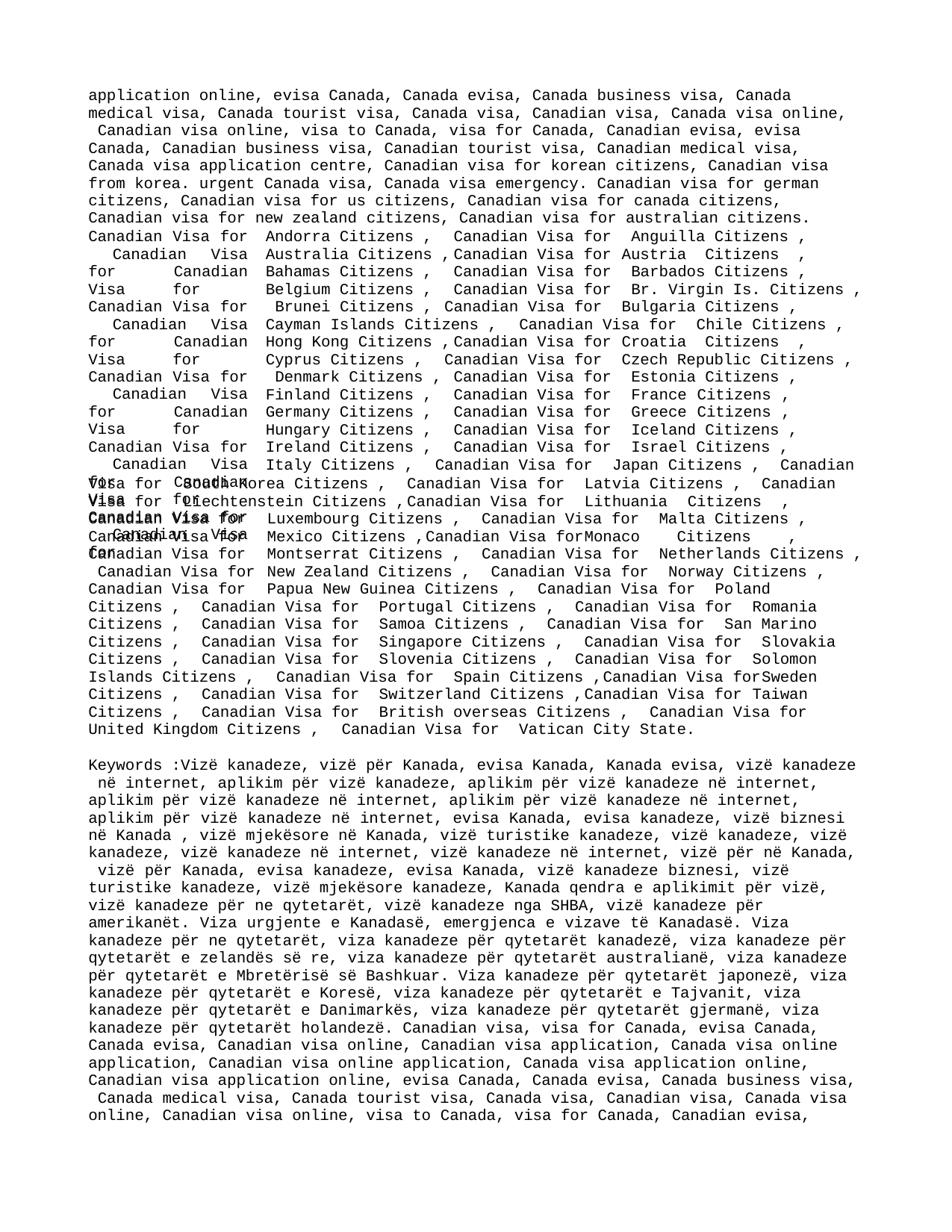

application online, evisa Canada, Canada evisa, Canada business visa, Canada  medical visa, Canada tourist visa, Canada visa, Canadian visa, Canada visa online,  Canadian visa online, visa to Canada, visa for Canada, Canadian evisa, evisa  Canada, Canadian business visa, Canadian tourist visa, Canadian medical visa,  Canada visa application centre, Canadian visa for korean citizens, Canadian visa  from korea. urgent Canada visa, Canada visa emergency. Canadian visa for german  citizens, Canadian visa for us citizens, Canadian visa for canada citizens,  Canadian visa for new zealand citizens, Canadian visa for australian citizens.
Canadian Visa for  Canadian Visa for  Canadian Visa for  Canadian Visa for  Canadian Visa for  Canadian Visa for  Canadian Visa for  Canadian Visa for  Canadian Visa for  Canadian Visa for  Canadian Visa for  Canadian Visa for  Canadian Visa for  Canadian Visa for
Andorra Citizens ,		Canadian Visa for		Anguilla Citizens ,  Australia Citizens ,	Canadian Visa for	Austria Citizens ,  Bahamas Citizens ,		Canadian Visa for		Barbados Citizens ,  Belgium Citizens ,		Canadian Visa for		Br. Virgin Is. Citizens ,  Brunei Citizens ,	Canadian Visa for	Bulgaria Citizens ,
Cayman Islands Citizens ,	Canadian Visa for	Chile Citizens ,
Hong Kong Citizens ,	Canadian Visa for	Croatia Citizens ,  Cyprus Citizens ,	Canadian Visa for	Czech Republic Citizens ,  Denmark Citizens ,		Canadian Visa for		Estonia Citizens ,  Finland Citizens ,		Canadian Visa for		France Citizens ,  Germany Citizens ,		Canadian Visa for		Greece Citizens ,  Hungary Citizens ,		Canadian Visa for		Iceland Citizens ,  Ireland Citizens ,		Canadian Visa for		Israel Citizens ,
Italy Citizens ,	Canadian Visa for	Japan Citizens ,	Canadian
Visa for	South Korea Citizens ,	Canadian Visa for	Latvia Citizens ,	Canadian  Visa for	Liechtenstein Citizens ,	Canadian Visa for	Lithuania Citizens ,  Canadian Visa for	Luxembourg Citizens ,	Canadian Visa for	Malta Citizens ,  Canadian Visa for	Mexico Citizens ,	Canadian Visa for	Monaco  Citizens  ,  Canadian Visa for	Montserrat Citizens ,	Canadian Visa for	Netherlands Citizens ,  Canadian Visa for	New Zealand Citizens ,		Canadian Visa for		Norway Citizens ,  Canadian Visa for	Papua New Guinea Citizens ,	Canadian Visa for	Poland
Citizens ,	Canadian Visa for	Portugal Citizens ,	Canadian Visa for	Romania
Citizens ,	Canadian Visa for	Samoa Citizens ,	Canadian Visa for	San Marino  Citizens ,	Canadian Visa for	Singapore Citizens ,		Canadian Visa for		Slovakia  Citizens ,	Canadian Visa for	Slovenia Citizens ,	Canadian Visa for	Solomon  Islands Citizens ,	Canadian Visa for	Spain Citizens ,	Canadian Visa for	Sweden  Citizens ,	Canadian Visa for	Switzerland Citizens ,	Canadian Visa for	Taiwan  Citizens ,	Canadian Visa for	British overseas Citizens ,	Canadian Visa for  United Kingdom Citizens ,	Canadian Visa for	Vatican City State.

Keywords :Vizë kanadeze, vizë për Kanada, evisa Kanada, Kanada evisa, vizë kanadeze  në internet, aplikim për vizë kanadeze, aplikim për vizë kanadeze në internet,  aplikim për vizë kanadeze në internet, aplikim për vizë kanadeze në internet,  aplikim për vizë kanadeze në internet, evisa Kanada, evisa kanadeze, vizë biznesi  në Kanada , vizë mjekësore në Kanada, vizë turistike kanadeze, vizë kanadeze, vizë  kanadeze, vizë kanadeze në internet, vizë kanadeze në internet, vizë për në Kanada,  vizë për Kanada, evisa kanadeze, evisa Kanada, vizë kanadeze biznesi, vizë  turistike kanadeze, vizë mjekësore kanadeze, Kanada qendra e aplikimit për vizë,  vizë kanadeze për ne qytetarët, vizë kanadeze nga SHBA, vizë kanadeze për  amerikanët. Viza urgjente e Kanadasë, emergjenca e vizave të Kanadasë. Viza  kanadeze për ne qytetarët, viza kanadeze për qytetarët kanadezë, viza kanadeze për  qytetarët e zelandës së re, viza kanadeze për qytetarët australianë, viza kanadeze  për qytetarët e Mbretërisë së Bashkuar. Viza kanadeze për qytetarët japonezë, viza  kanadeze për qytetarët e Koresë, viza kanadeze për qytetarët e Tajvanit, viza  kanadeze për qytetarët e Danimarkës, viza kanadeze për qytetarët gjermanë, viza  kanadeze për qytetarët holandezë. Canadian visa, visa for Canada, evisa Canada,  Canada evisa, Canadian visa online, Canadian visa application, Canada visa online  application, Canadian visa online application, Canada visa application online,  Canadian visa application online, evisa Canada, Canada evisa, Canada business visa,  Canada medical visa, Canada tourist visa, Canada visa, Canadian visa, Canada visa  online, Canadian visa online, visa to Canada, visa for Canada, Canadian evisa,